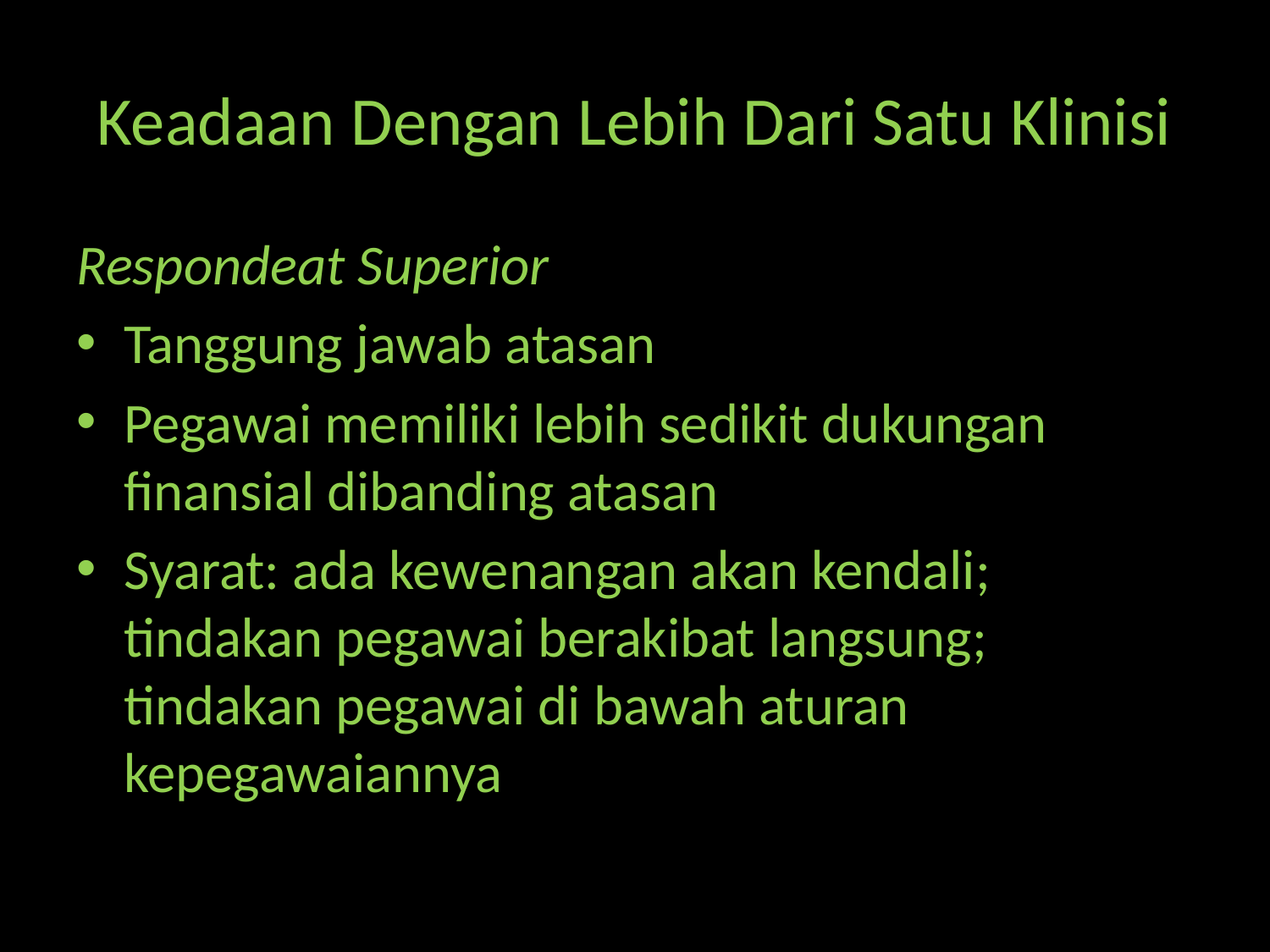

# Keadaan Dengan Lebih Dari Satu Klinisi
Respondeat Superior
Tanggung jawab atasan
Pegawai memiliki lebih sedikit dukungan finansial dibanding atasan
Syarat: ada kewenangan akan kendali; tindakan pegawai berakibat langsung; tindakan pegawai di bawah aturan kepegawaiannya